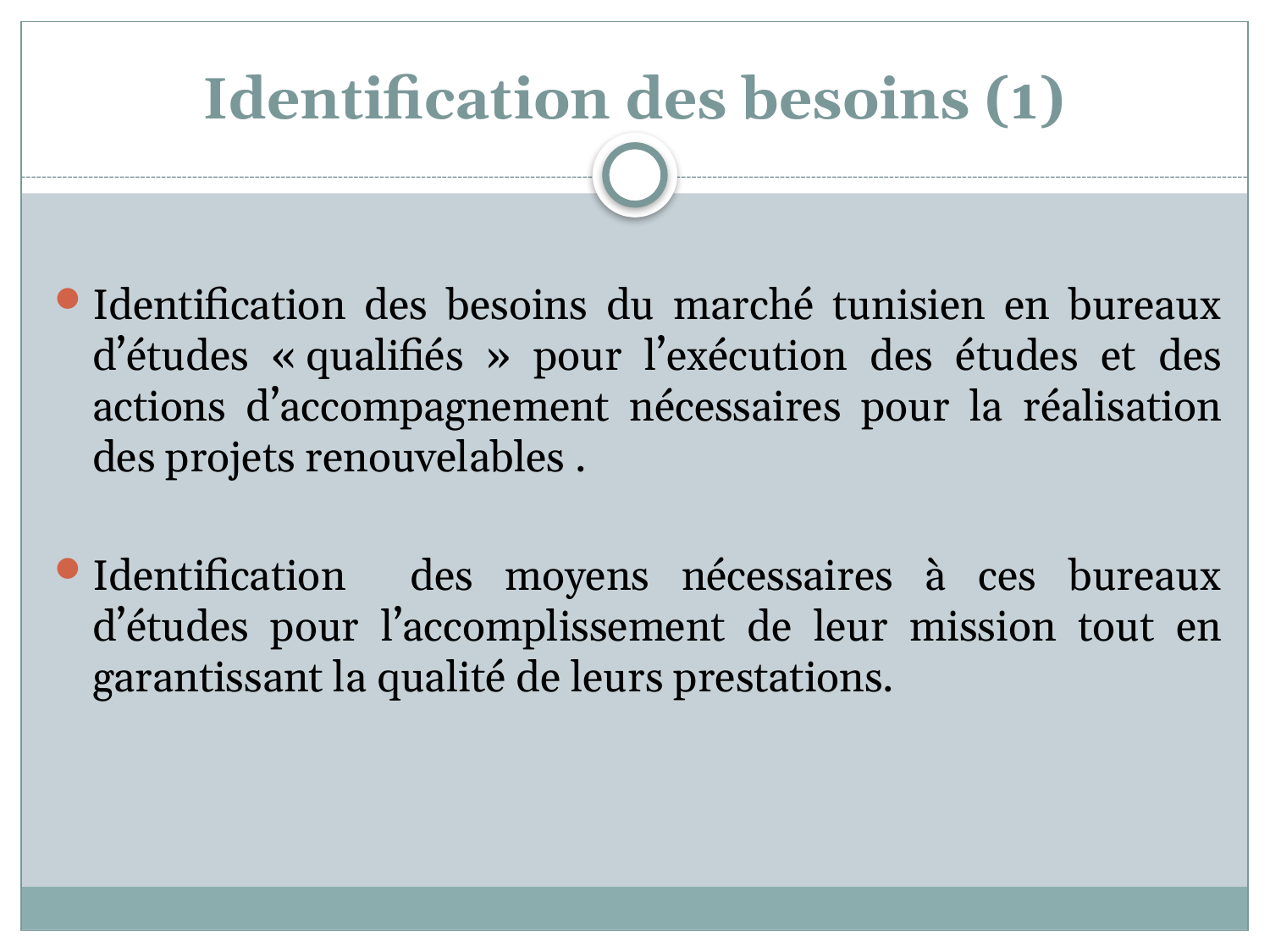

# Identification des besoins (1)

Identification des besoins du marché tunisien en bureaux d’études « qualifiés » pour l’exécution des études et des actions d’accompagnement nécessaires pour la réalisation des projets renouvelables .

Identification  des moyens nécessaires à ces bureaux d’études pour l’accomplissement de leur mission tout en garantissant la qualité de leurs prestations.